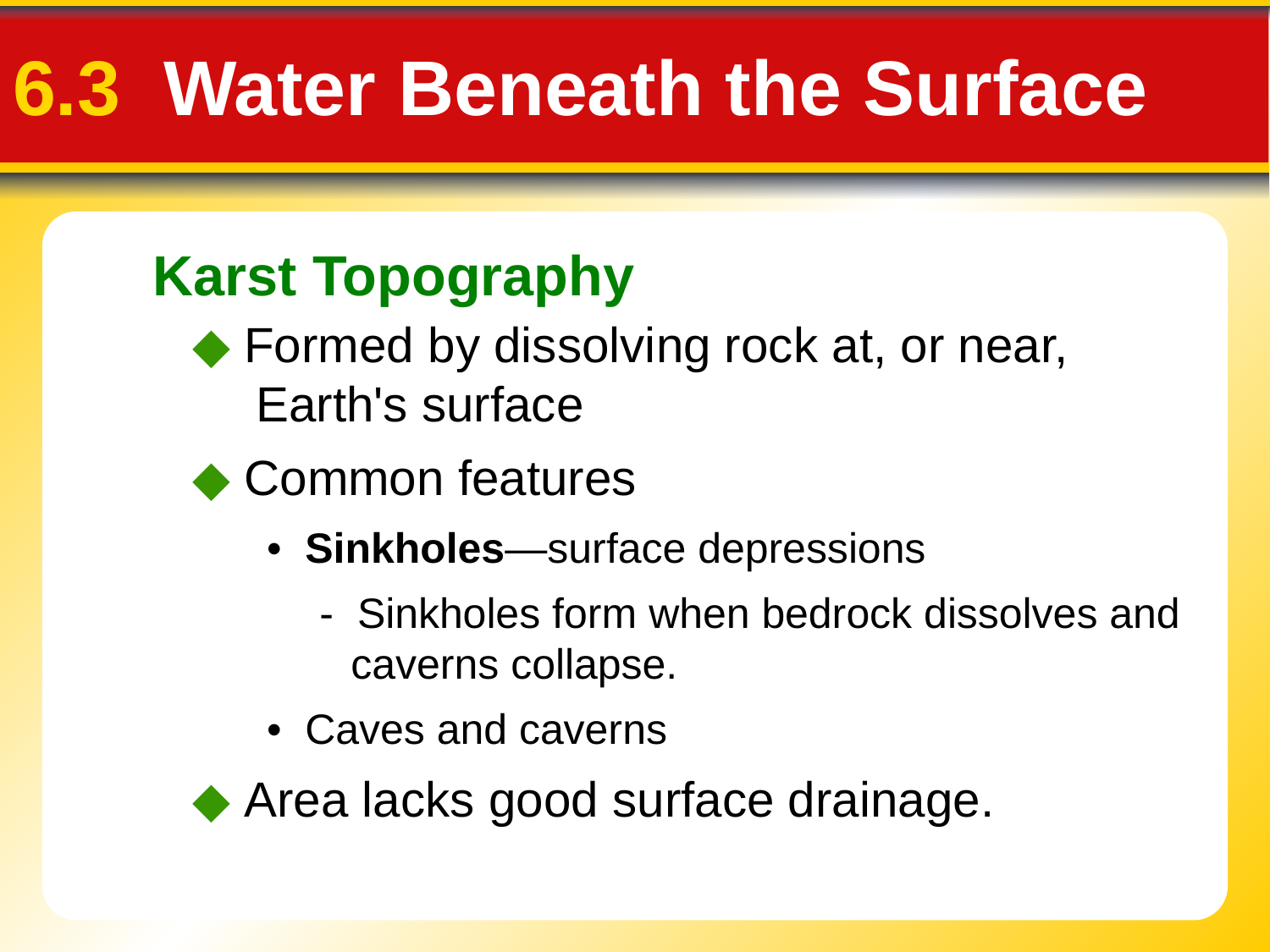

6.3  Water Beneath the Surface

Karst Topography
◆ Formed by dissolving rock at, or near, Earth's surface
◆ Common features
•  Sinkholes—surface depressions
-  Sinkholes form when bedrock dissolves and caverns collapse.
•  Caves and caverns
◆ Area lacks good surface drainage.